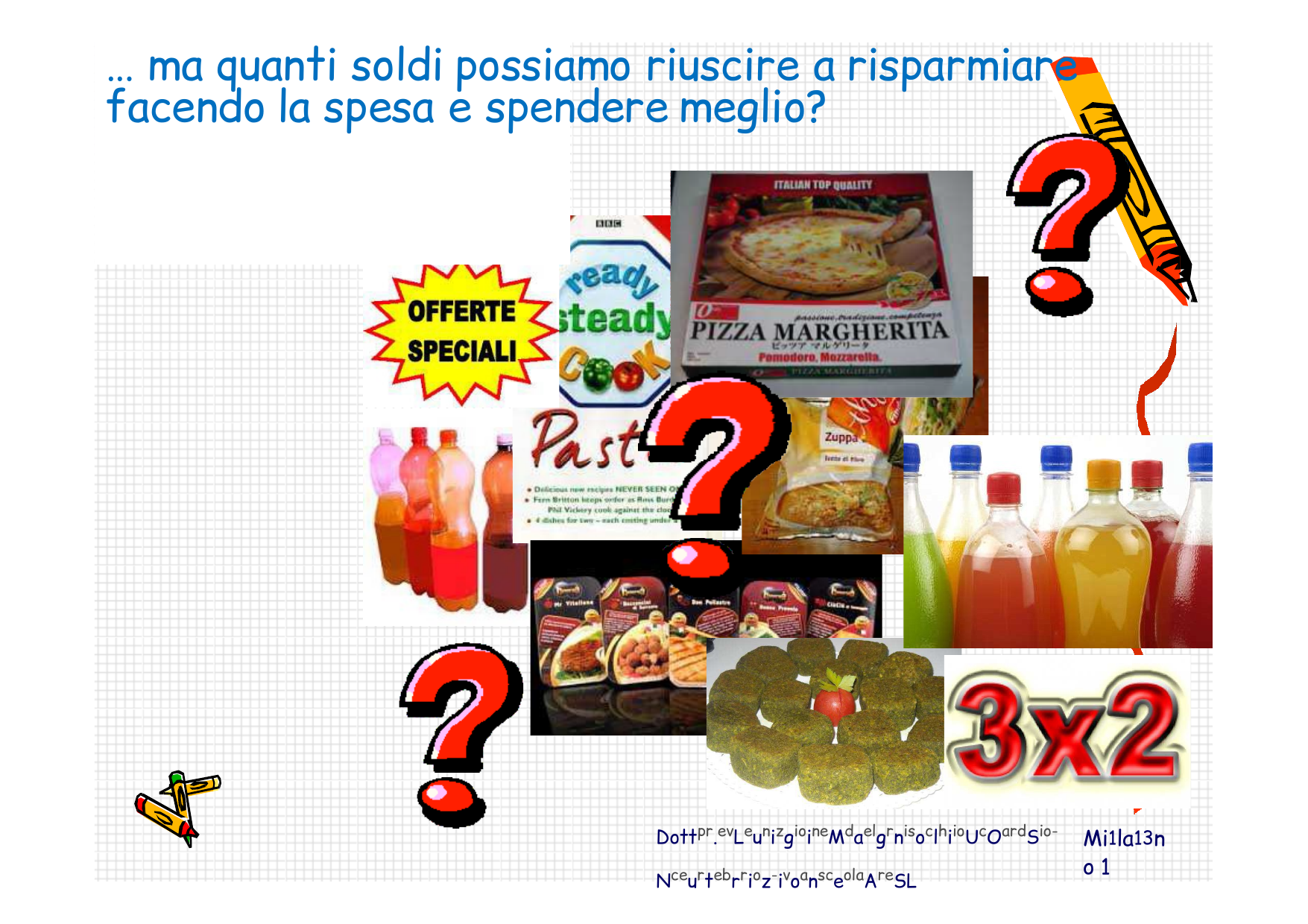

# … ma quanti soldi possiamo riuscire a risparmiare facendo la spesa e spendere meglio?

Provincia Milano 1

Dottpr.evLeunizgioineMdaelgrnisoclhiioUcOardSio-Nceurtebrrioz-ivoansceolaAreSL

Mi1la13no 1